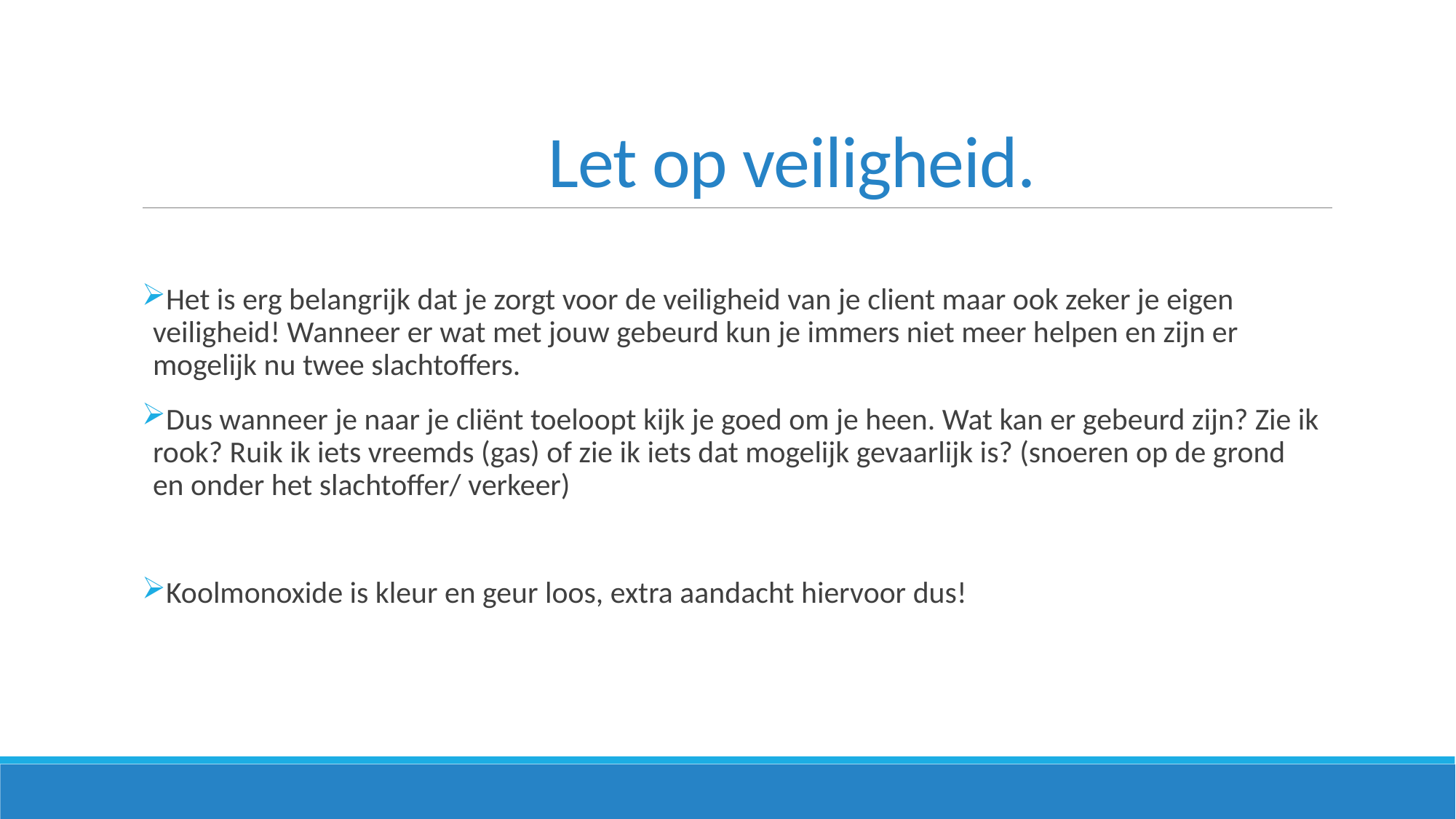

# Let op veiligheid.

Het is erg belangrijk dat je zorgt voor de veiligheid van je client maar ook zeker je eigen veiligheid! Wanneer er wat met jouw gebeurd kun je immers niet meer helpen en zijn er mogelijk nu twee slachtoffers.
Dus wanneer je naar je cliënt toeloopt kijk je goed om je heen. Wat kan er gebeurd zijn? Zie ik rook? Ruik ik iets vreemds (gas) of zie ik iets dat mogelijk gevaarlijk is? (snoeren op de grond en onder het slachtoffer/ verkeer)

Koolmonoxide is kleur en geur loos, extra aandacht hiervoor dus!